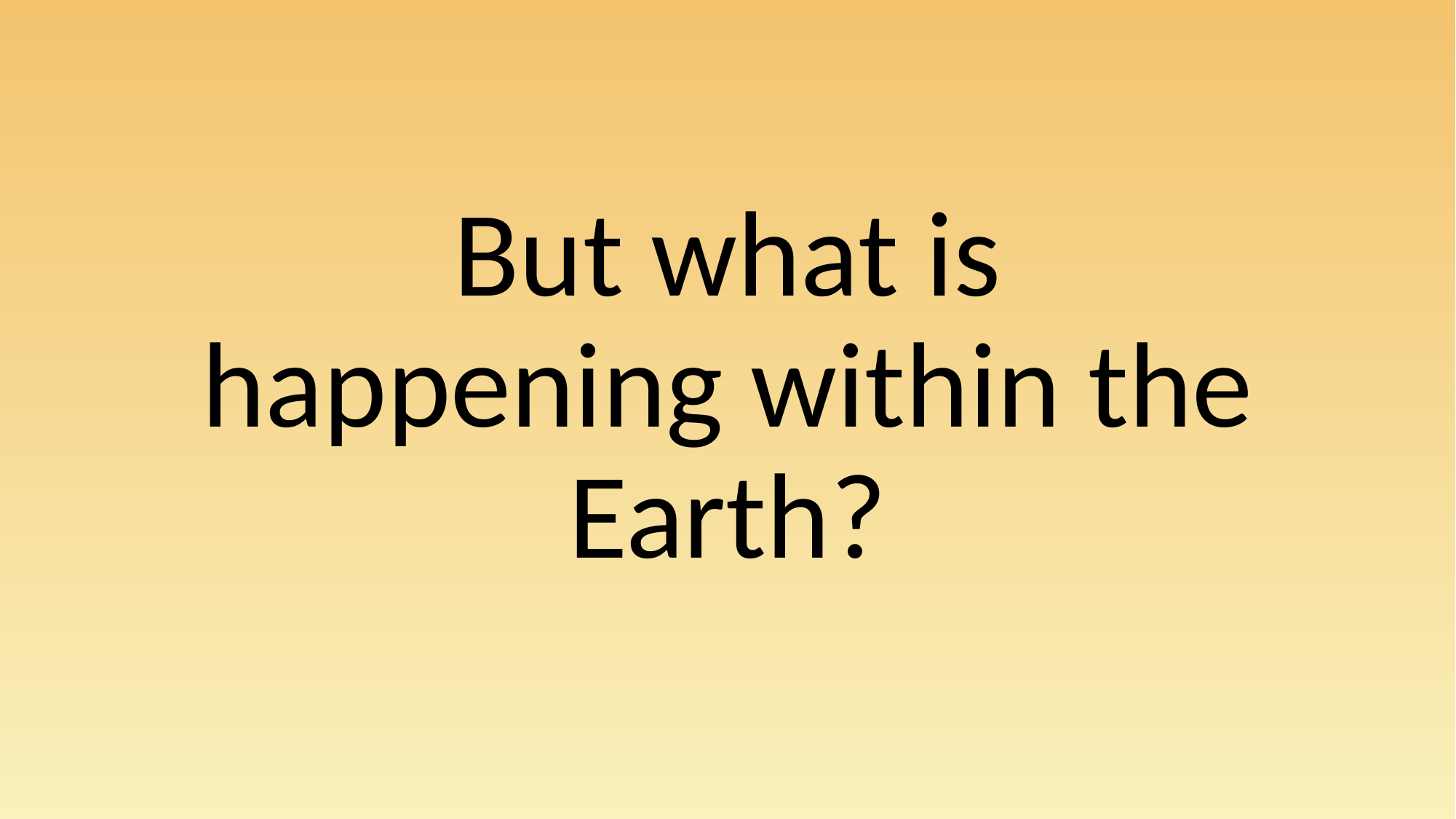

# But what is happening within the Earth?